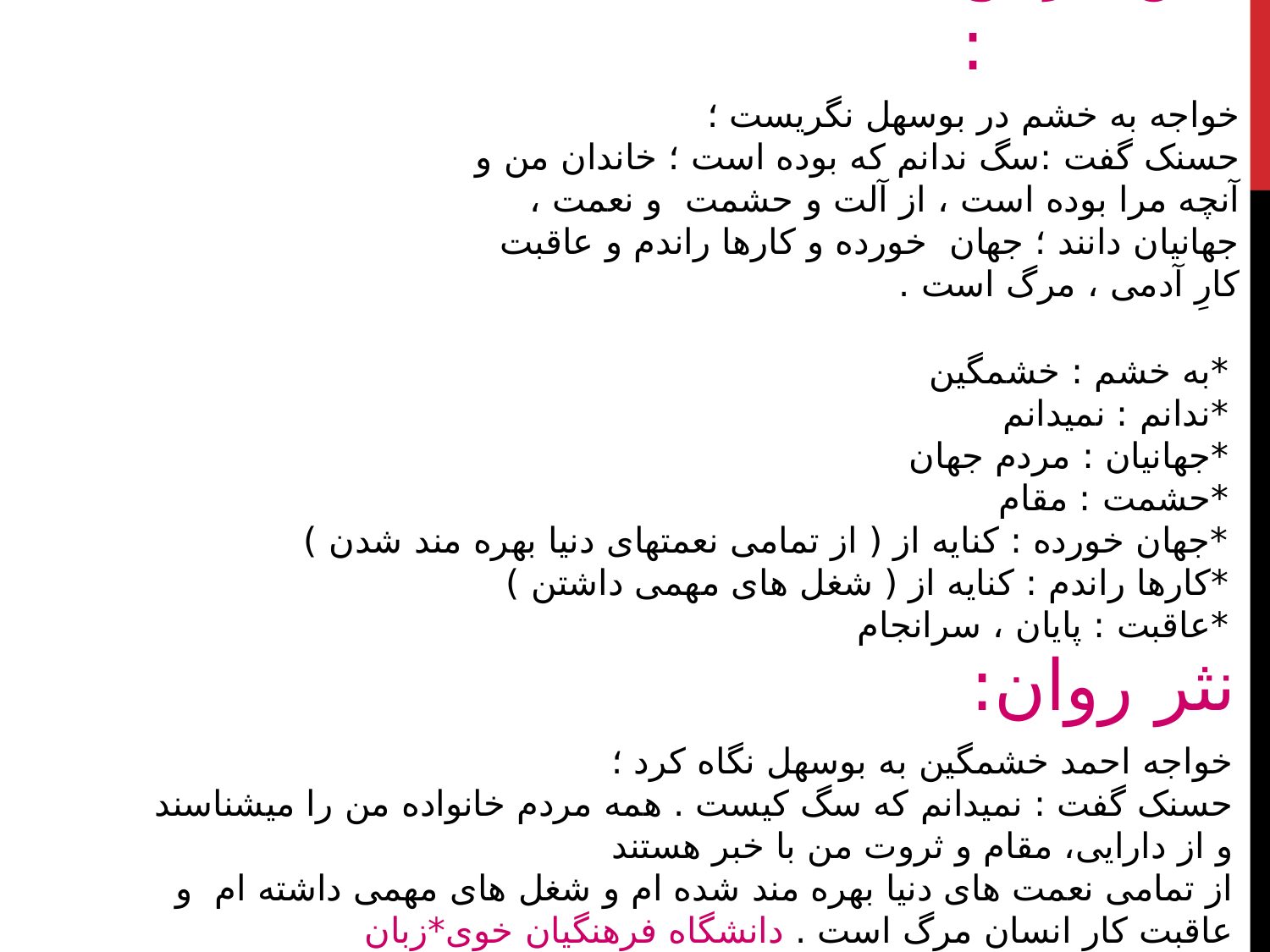

# متن درس :
خواجه به خشم در بوسهل نگریست ؛
حسنک گفت :سگ ندانم که بوده است ؛ خاندان من و آنچه مرا بوده است ، از آلت و حشمت  و نعمت ، جهانیان دانند ؛ جهان  خورده و کارها راندم و عاقبت کارِ آدمی ، مرگ است .

*به خشم : خشمگین
*ندانم : نمیدانم
*جهانیان : مردم جهان
*حشمت : مقام
*جهان خورده : کنایه از ( از تمامی نعمتهای دنیا بهره مند شدن )
*کارها راندم : کنایه از ( شغل های مهمی داشتن )
*عاقبت : پایان ، سرانجام

نثر روان:
خواجه احمد خشمگین به بوسهل نگاه کرد ؛
حسنک گفت : نمیدانم که سگ کیست . همه مردم خانواده من را میشناسند و از دارایی، مقام و ثروت من با خبر هستند
از تمامی نعمت های دنیا بهره مند شده ام و شغل های مهمی داشته ام  و عاقبت کار انسان مرگ است . دانشگاه فرهنگیان خوی*زبان فارسی*کامرانی